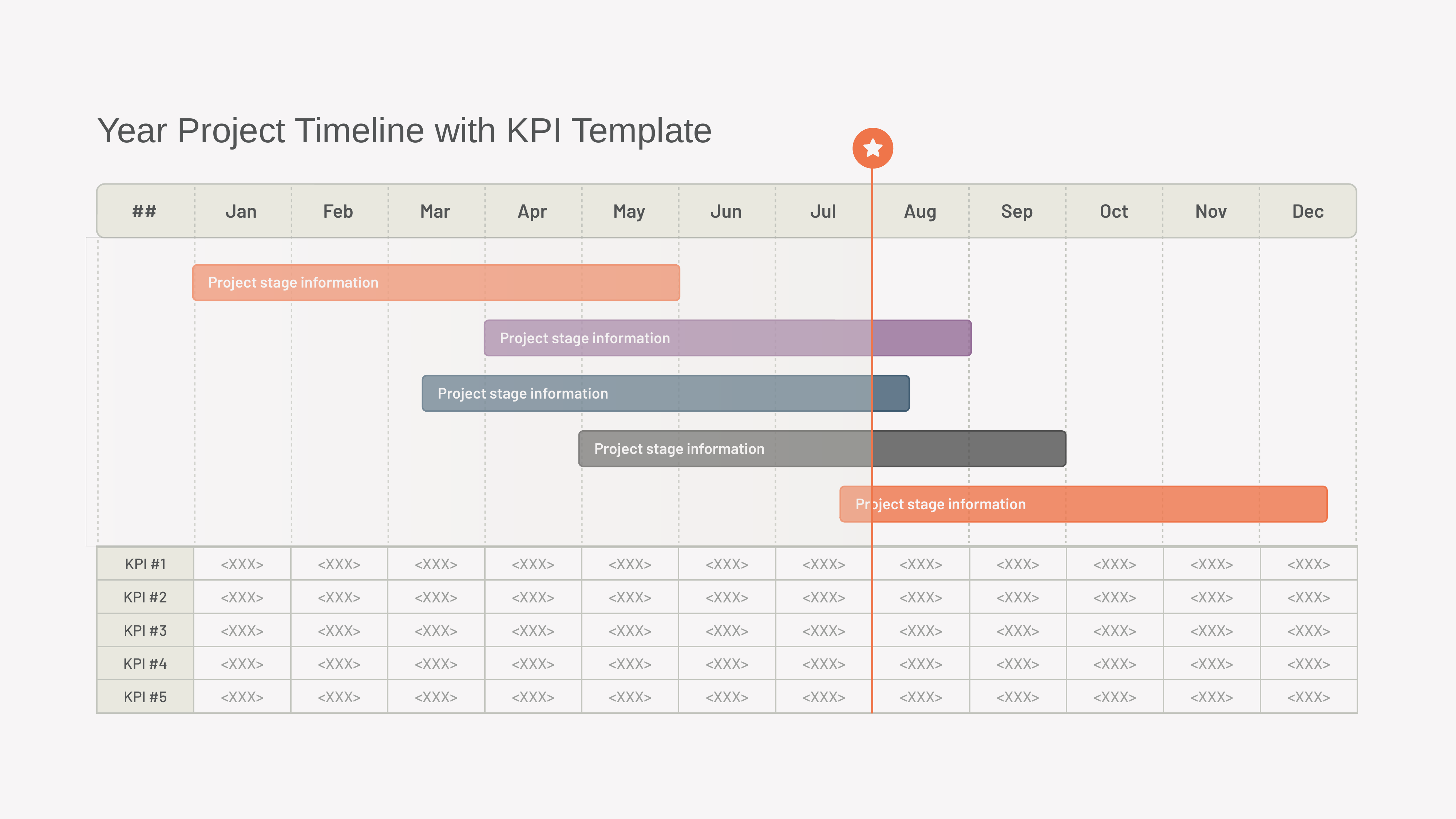

Year Project Timeline with KPI Template

##
Jan
Feb
Mar
Apr
May
Jun
Jul
Aug
Sep
Oct
Nov
Dec

Project stage information

Project stage information

Project stage information

Project stage information

Project stage information
| KPI #1 | <XXX> | <XXX> | <XXX> | <XXX> | <XXX> | <XXX> | <XXX> | <XXX> | <XXX> | <XXX> | <XXX> | <XXX> |
| --- | --- | --- | --- | --- | --- | --- | --- | --- | --- | --- | --- | --- |
| KPI #2 | <XXX> | <XXX> | <XXX> | <XXX> | <XXX> | <XXX> | <XXX> | <XXX> | <XXX> | <XXX> | <XXX> | <XXX> |
| KPI #3 | <XXX> | <XXX> | <XXX> | <XXX> | <XXX> | <XXX> | <XXX> | <XXX> | <XXX> | <XXX> | <XXX> | <XXX> |
| KPI #4 | <XXX> | <XXX> | <XXX> | <XXX> | <XXX> | <XXX> | <XXX> | <XXX> | <XXX> | <XXX> | <XXX> | <XXX> |
| KPI #5 | <XXX> | <XXX> | <XXX> | <XXX> | <XXX> | <XXX> | <XXX> | <XXX> | <XXX> | <XXX> | <XXX> | <XXX> |